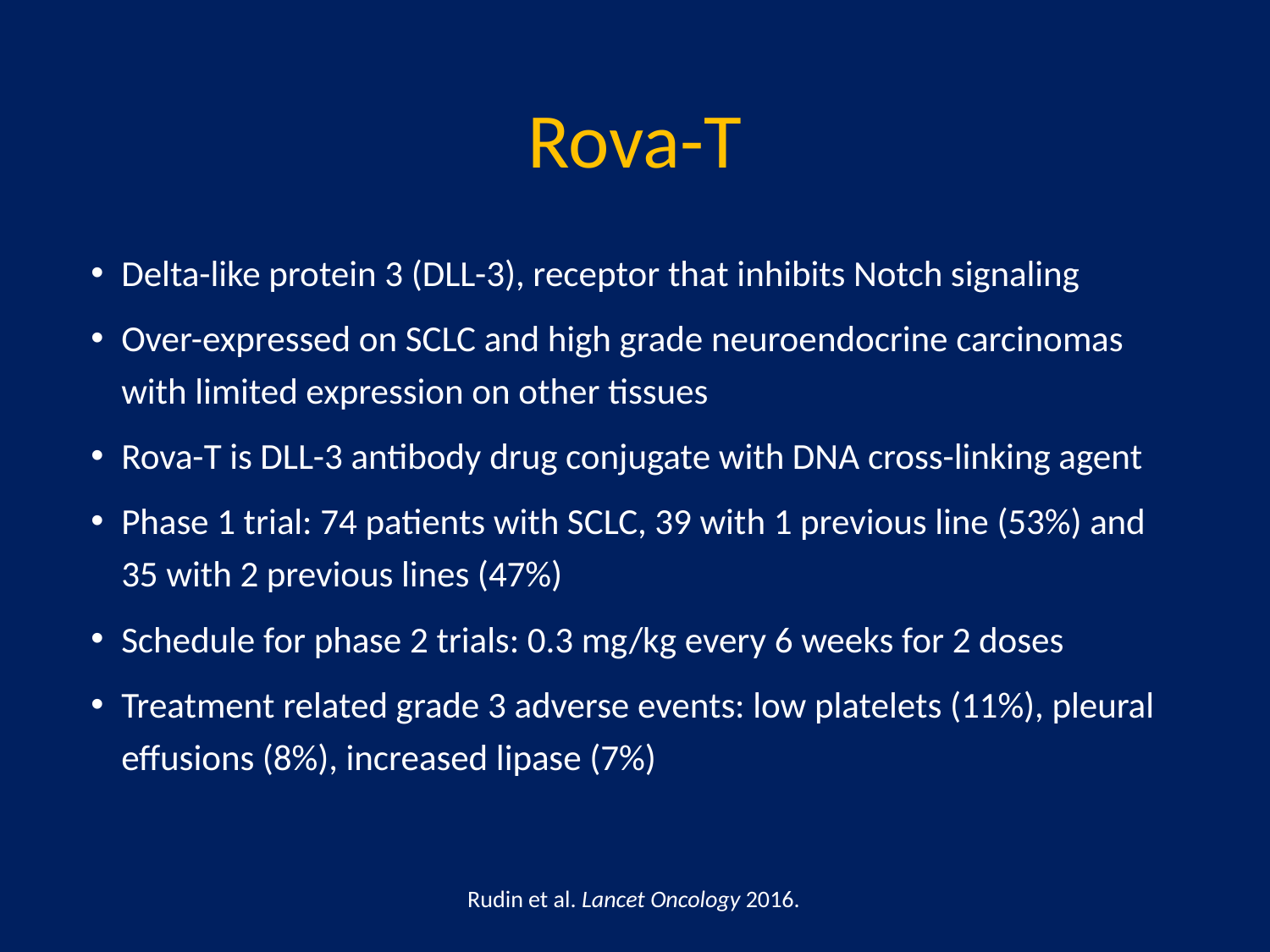

# Rova-T
Delta-like protein 3 (DLL-3), receptor that inhibits Notch signaling
Over-expressed on SCLC and high grade neuroendocrine carcinomas with limited expression on other tissues
Rova-T is DLL-3 antibody drug conjugate with DNA cross-linking agent
Phase 1 trial: 74 patients with SCLC, 39 with 1 previous line (53%) and 35 with 2 previous lines (47%)
Schedule for phase 2 trials: 0.3 mg/kg every 6 weeks for 2 doses
Treatment related grade 3 adverse events: low platelets (11%), pleural effusions (8%), increased lipase (7%)

Rudin et al. Lancet Oncology 2016.